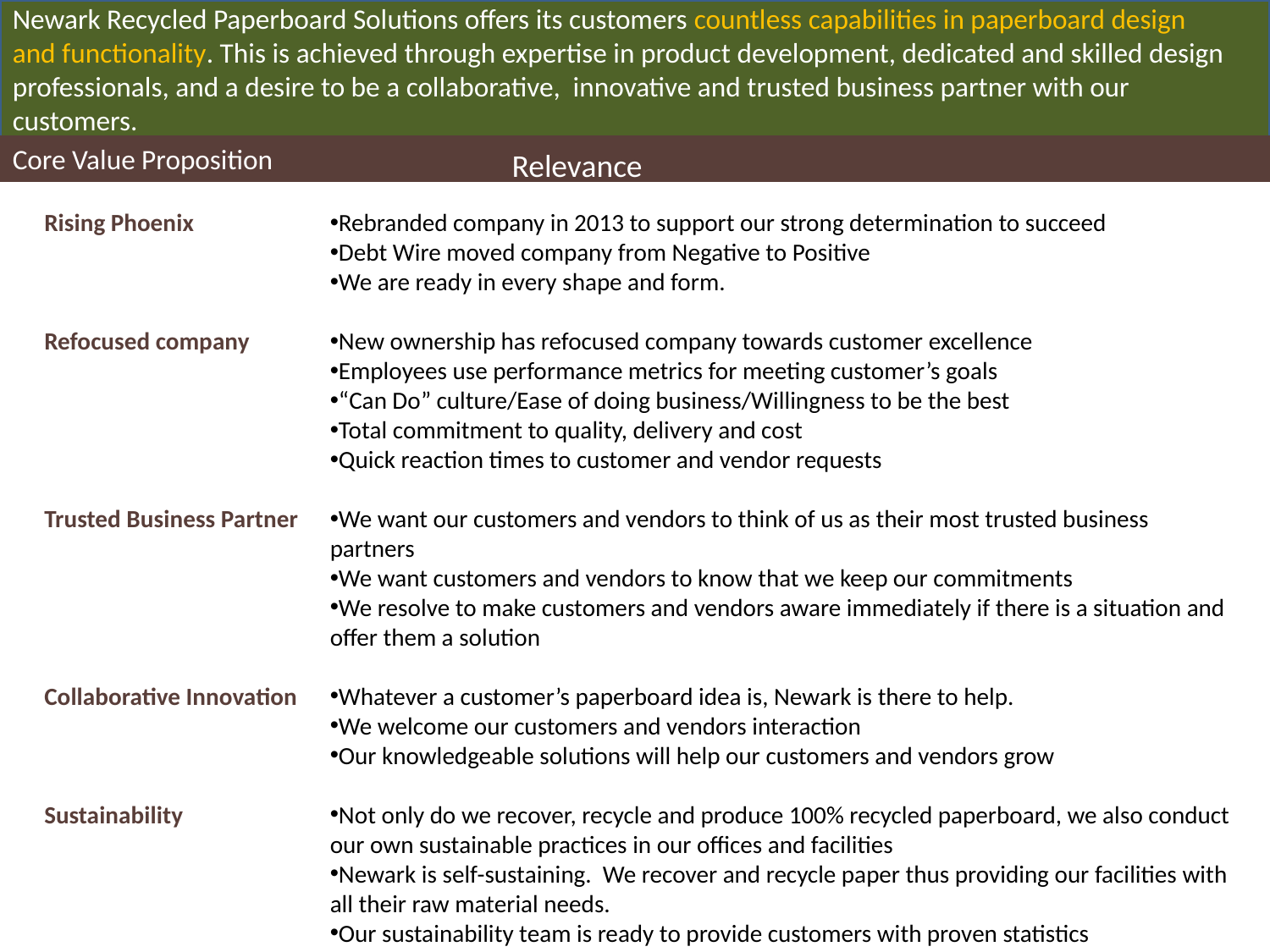

Newark Recycled Paperboard Solutions offers its customers countless capabilities in paperboard design
and functionality. This is achieved through expertise in product development, dedicated and skilled design professionals, and a desire to be a collaborative,  innovative and trusted business partner with our customers.
Core Value Proposition
Relevance
Rising Phoenix

Refocused company

Trusted Business Partner

Collaborative Innovation

Sustainability
Rebranded company in 2013 to support our strong determination to succeed
Debt Wire moved company from Negative to Positive
We are ready in every shape and form.

New ownership has refocused company towards customer excellence
Employees use performance metrics for meeting customer’s goals
“Can Do” culture/Ease of doing business/Willingness to be the best
Total commitment to quality, delivery and cost
Quick reaction times to customer and vendor requests

We want our customers and vendors to think of us as their most trusted business partners
We want customers and vendors to know that we keep our commitments
We resolve to make customers and vendors aware immediately if there is a situation and offer them a solution

Whatever a customer’s paperboard idea is, Newark is there to help.
We welcome our customers and vendors interaction
Our knowledgeable solutions will help our customers and vendors grow

Not only do we recover, recycle and produce 100% recycled paperboard, we also conduct our own sustainable practices in our offices and facilities
Newark is self-sustaining.  We recover and recycle paper thus providing our facilities with all their raw material needs.
Our sustainability team is ready to provide customers with proven statistics